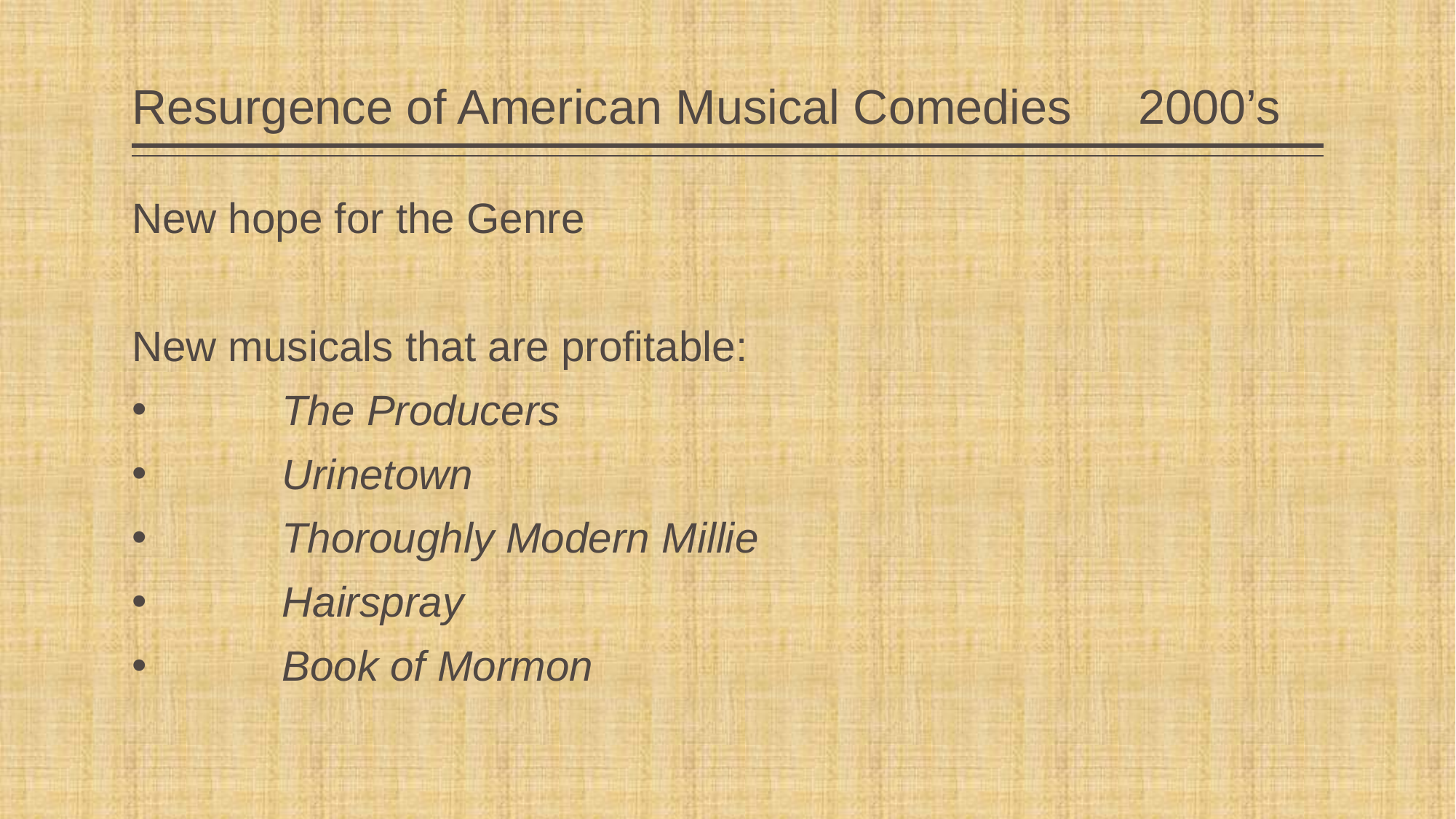

# Resurgence of American Musical Comedies     2000’s
New hope for the Genre

New musicals that are profitable:
	The Producers
	Urinetown
	Thoroughly Modern Millie
	Hairspray
	Book of Mormon